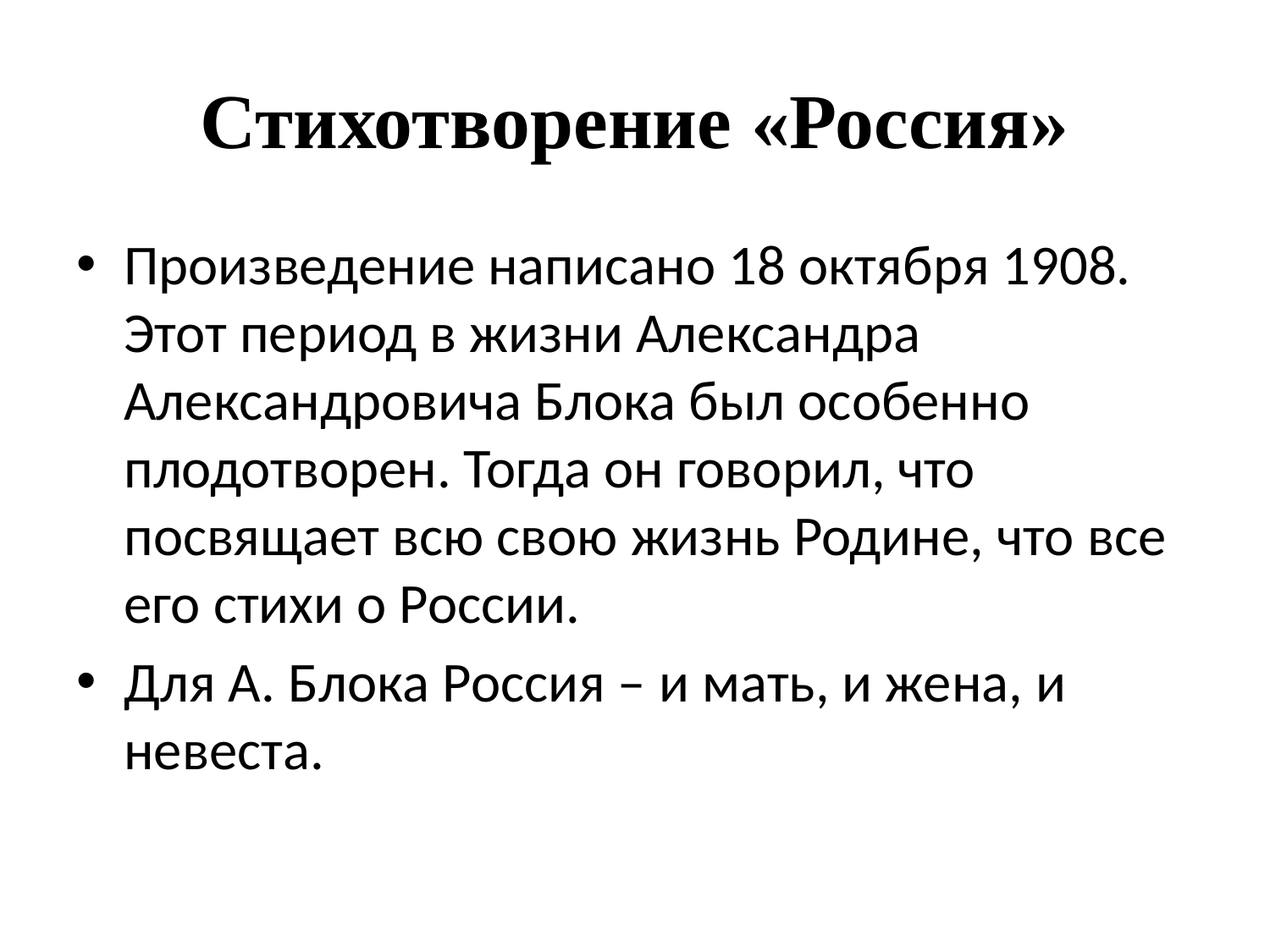

# Стихотворение «Россия»
Произведение написано 18 октября 1908. Этот период в жизни Александра Александровича Блока был особенно плодотворен. Тогда он говорил, что посвящает всю свою жизнь Родине, что все его стихи о России.
Для А. Блока Россия – и мать, и жена, и невеста.